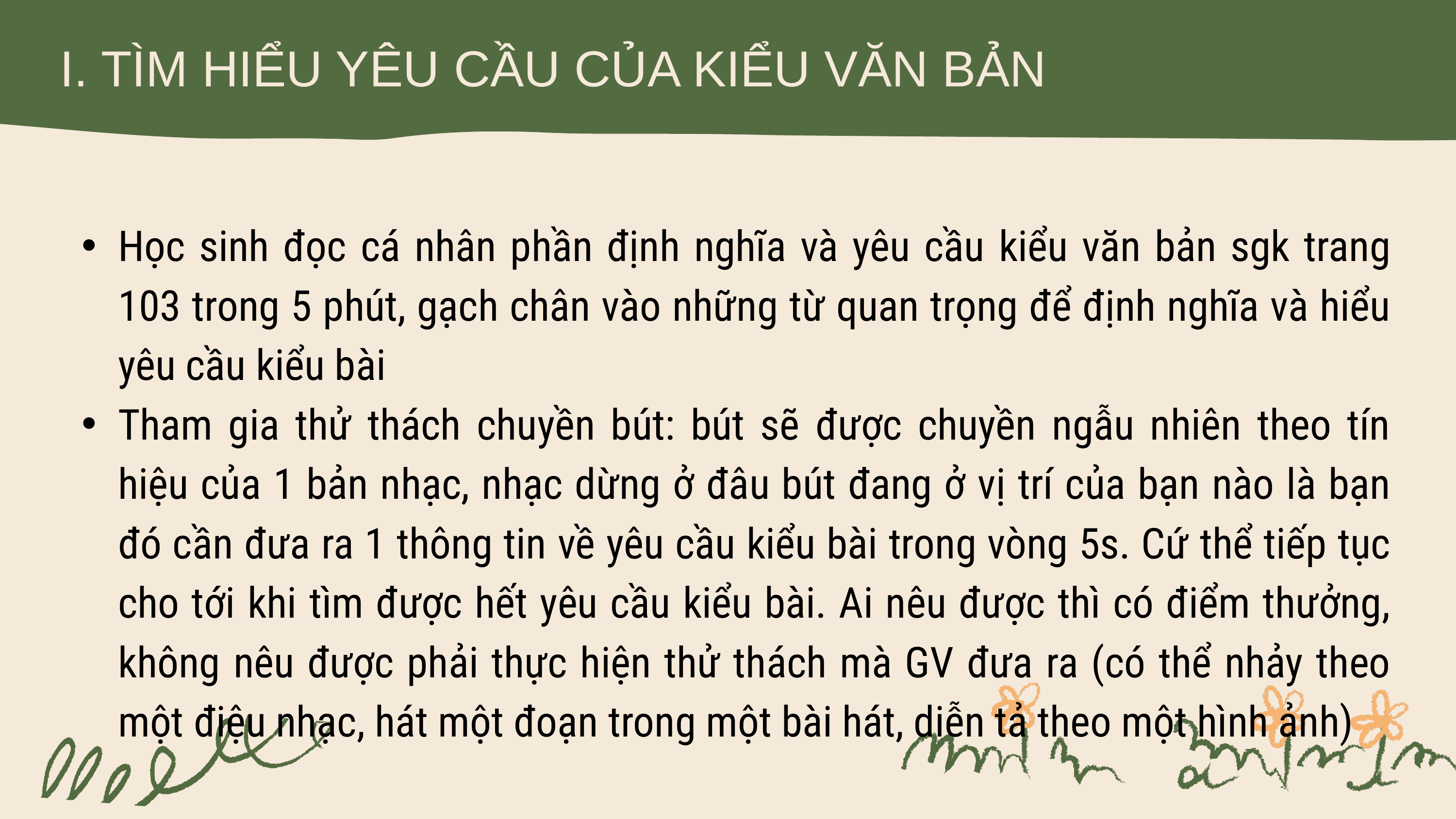

I. TÌM HIỂU YÊU CẦU CỦA KIỂU VĂN BẢN
Học sinh đọc cá nhân phần định nghĩa và yêu cầu kiểu văn bản sgk trang 103 trong 5 phút, gạch chân vào những từ quan trọng để định nghĩa và hiểu yêu cầu kiểu bài
Tham gia thử thách chuyền bút: bút sẽ được chuyền ngẫu nhiên theo tín hiệu của 1 bản nhạc, nhạc dừng ở đâu bút đang ở vị trí của bạn nào là bạn đó cần đưa ra 1 thông tin về yêu cầu kiểu bài trong vòng 5s. Cứ thể tiếp tục cho tới khi tìm được hết yêu cầu kiểu bài. Ai nêu được thì có điểm thưởng, không nêu được phải thực hiện thử thách mà GV đưa ra (có thể nhảy theo một điệu nhạc, hát một đoạn trong một bài hát, diễn tả theo một hình ảnh)